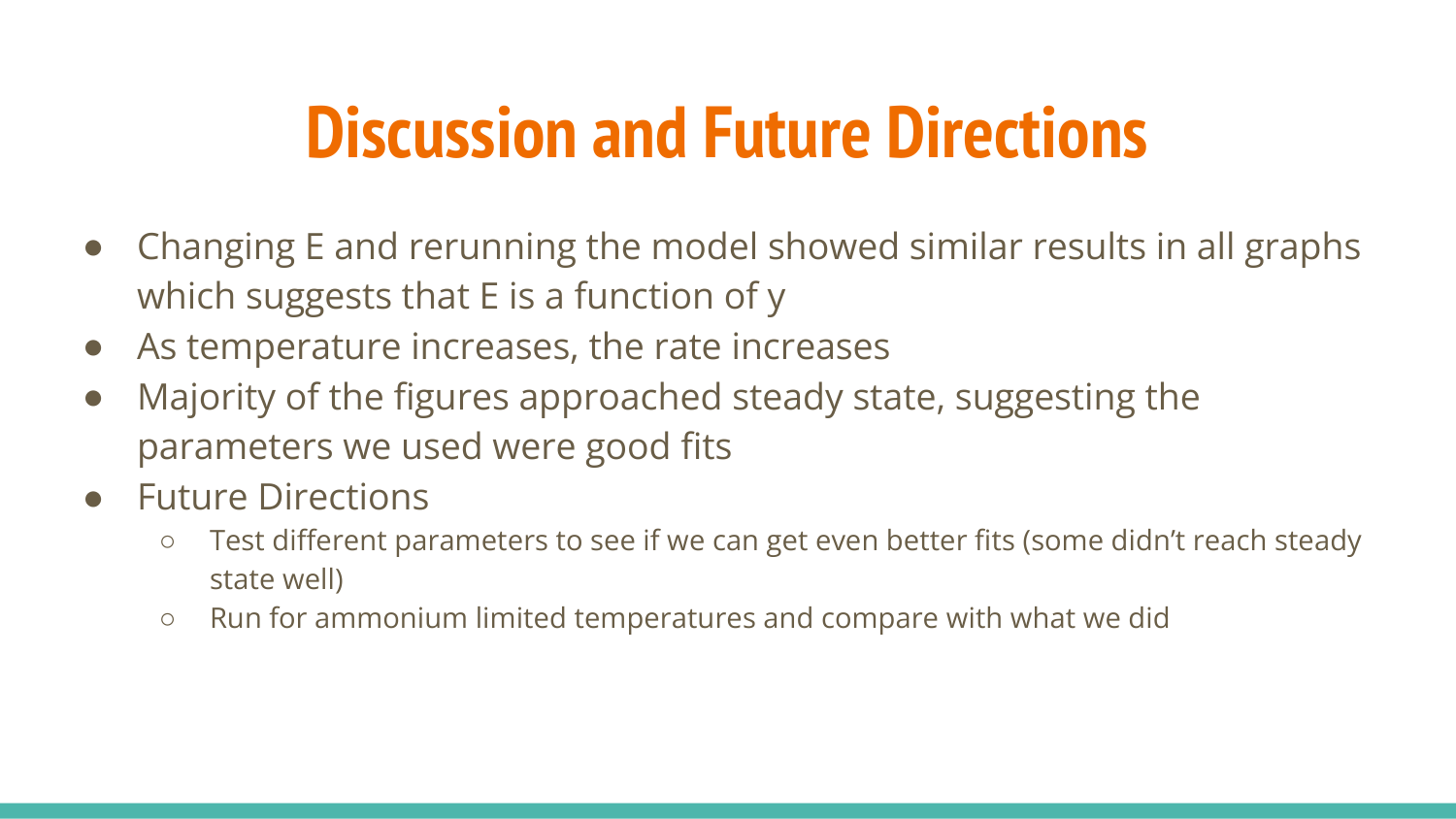

# Discussion and Future Directions
Changing E and rerunning the model showed similar results in all graphs which suggests that E is a function of y
As temperature increases, the rate increases
Majority of the figures approached steady state, suggesting the parameters we used were good fits
Future Directions
Test different parameters to see if we can get even better fits (some didn’t reach steady state well)
Run for ammonium limited temperatures and compare with what we did